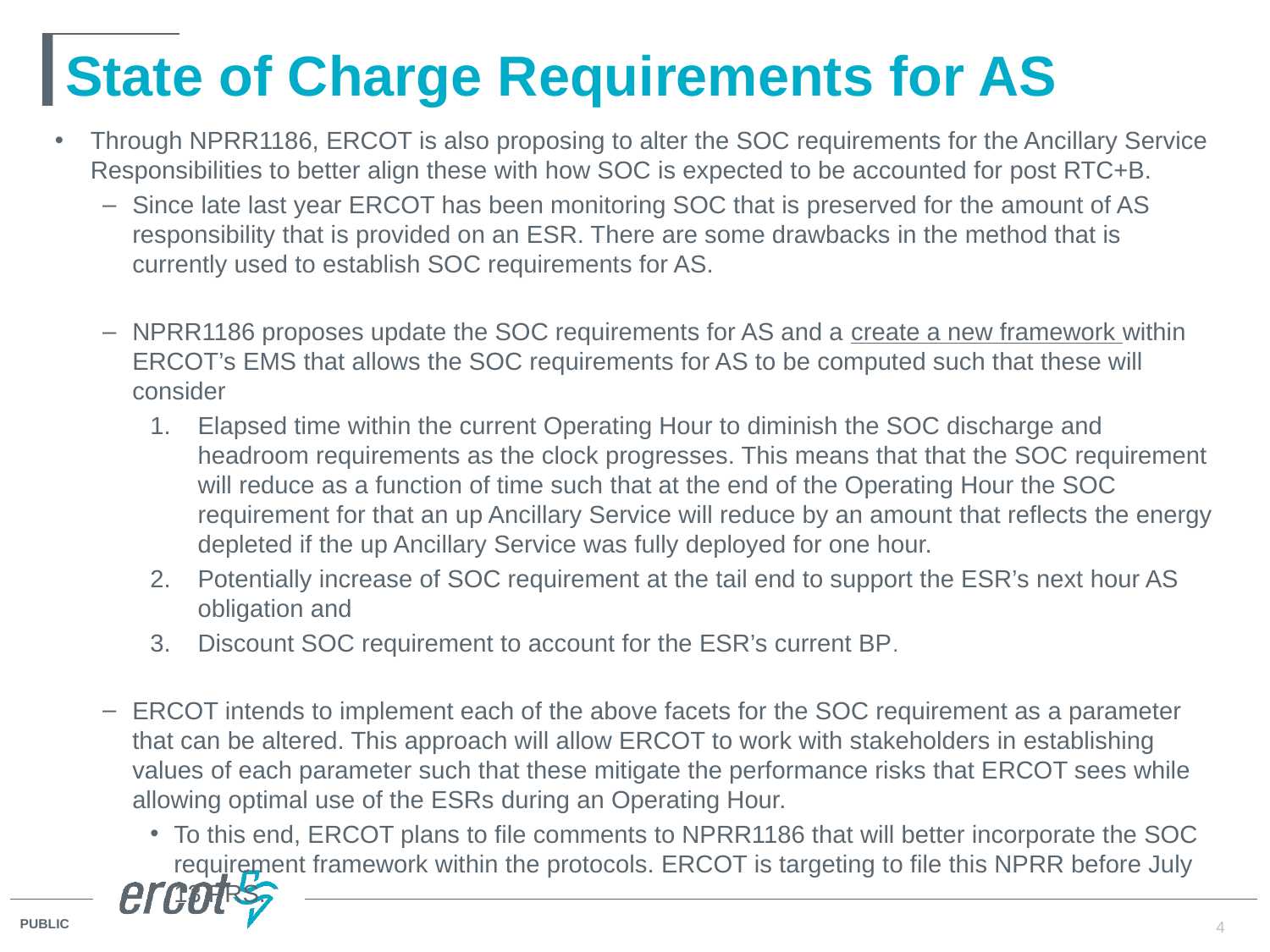

# State of Charge Requirements for AS
Through NPRR1186, ERCOT is also proposing to alter the SOC requirements for the Ancillary Service Responsibilities to better align these with how SOC is expected to be accounted for post RTC+B.
Since late last year ERCOT has been monitoring SOC that is preserved for the amount of AS responsibility that is provided on an ESR. There are some drawbacks in the method that is currently used to establish SOC requirements for AS.

NPRR1186 proposes update the SOC requirements for AS and a create a new framework within ERCOT’s EMS that allows the SOC requirements for AS to be computed such that these will consider
Elapsed time within the current Operating Hour to diminish the SOC discharge and headroom requirements as the clock progresses. This means that that the SOC requirement will reduce as a function of time such that at the end of the Operating Hour the SOC requirement for that an up Ancillary Service will reduce by an amount that reflects the energy depleted if the up Ancillary Service was fully deployed for one hour.
Potentially increase of SOC requirement at the tail end to support the ESR’s next hour AS obligation and
Discount SOC requirement to account for the ESR’s current BP.

ERCOT intends to implement each of the above facets for the SOC requirement as a parameter that can be altered. This approach will allow ERCOT to work with stakeholders in establishing values of each parameter such that these mitigate the performance risks that ERCOT sees while allowing optimal use of the ESRs during an Operating Hour.
To this end, ERCOT plans to file comments to NPRR1186 that will better incorporate the SOC requirement framework within the protocols. ERCOT is targeting to file this NPRR before July 13 PRS.

4